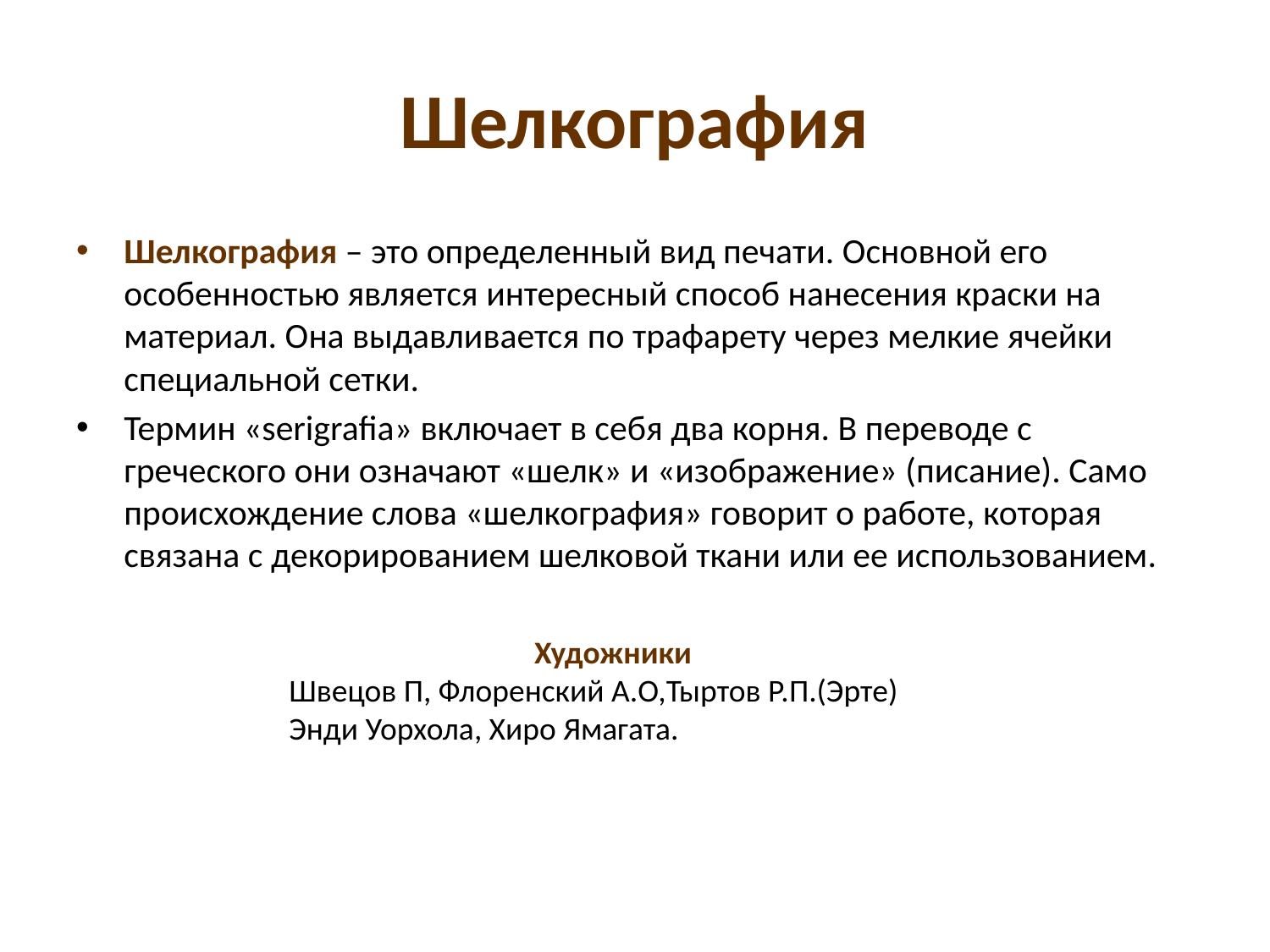

# Шелкография
Шелкография – это определенный вид печати. Основной его особенностью является интересный способ нанесения краски на материал. Она выдавливается по трафарету через мелкие ячейки специальной сетки.
Термин «serigrafia» включает в себя два корня. В переводе с греческого они означают «шелк» и «изображение» (писание). Само происхождение слова «шелкография» говорит о работе, которая связана с декорированием шелковой ткани или ее использованием.
Художники
Швецов П, Флоренский А.О,Тыртов Р.П.(Эрте)
Энди Уорхола, Хиро Ямагата.